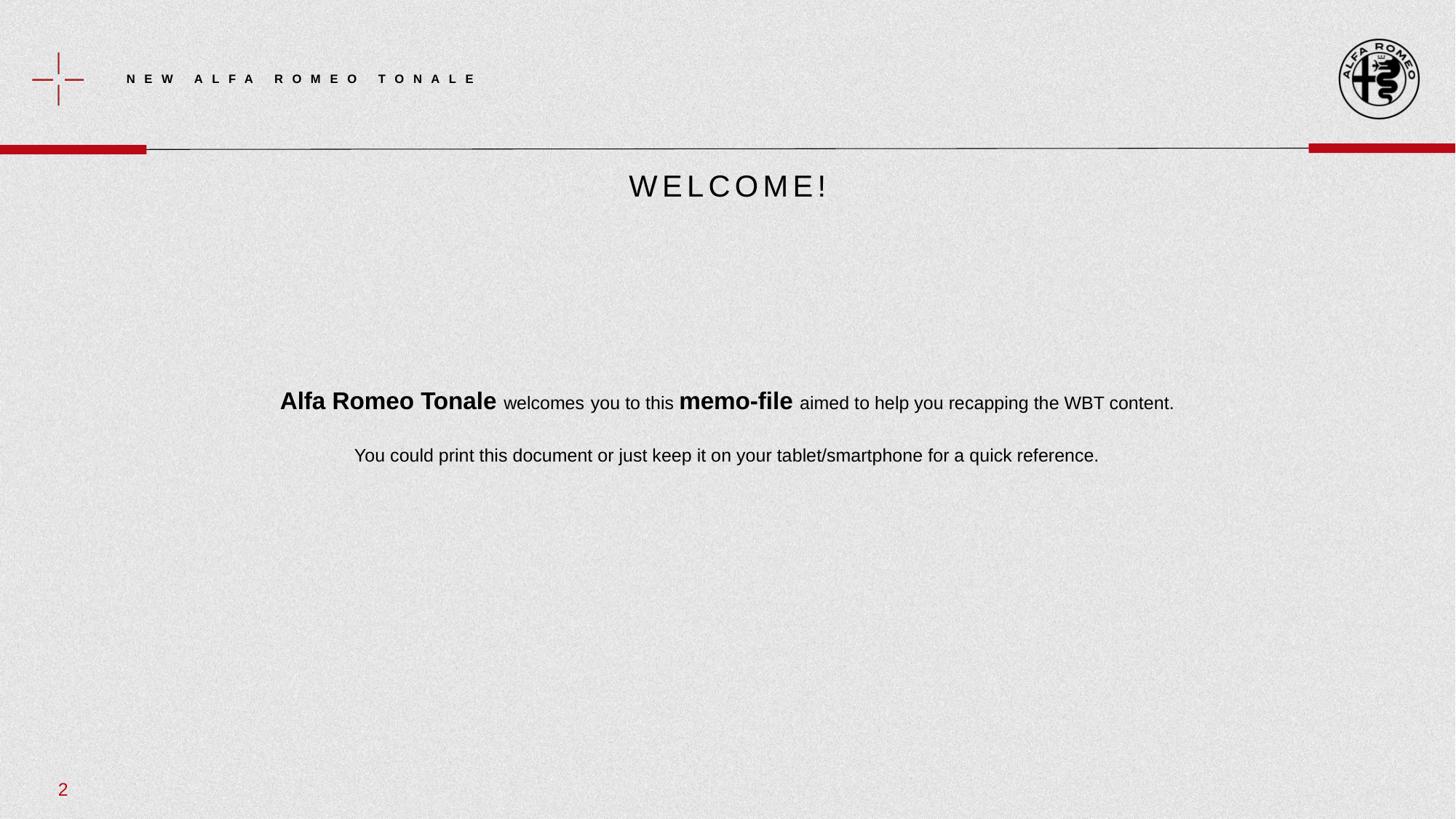

# Welcome!
Alfa Romeo Tonale welcomes you to this memo-file aimed to help you recapping the WBT content.
You could print this document or just keep it on your tablet/smartphone for a quick reference.